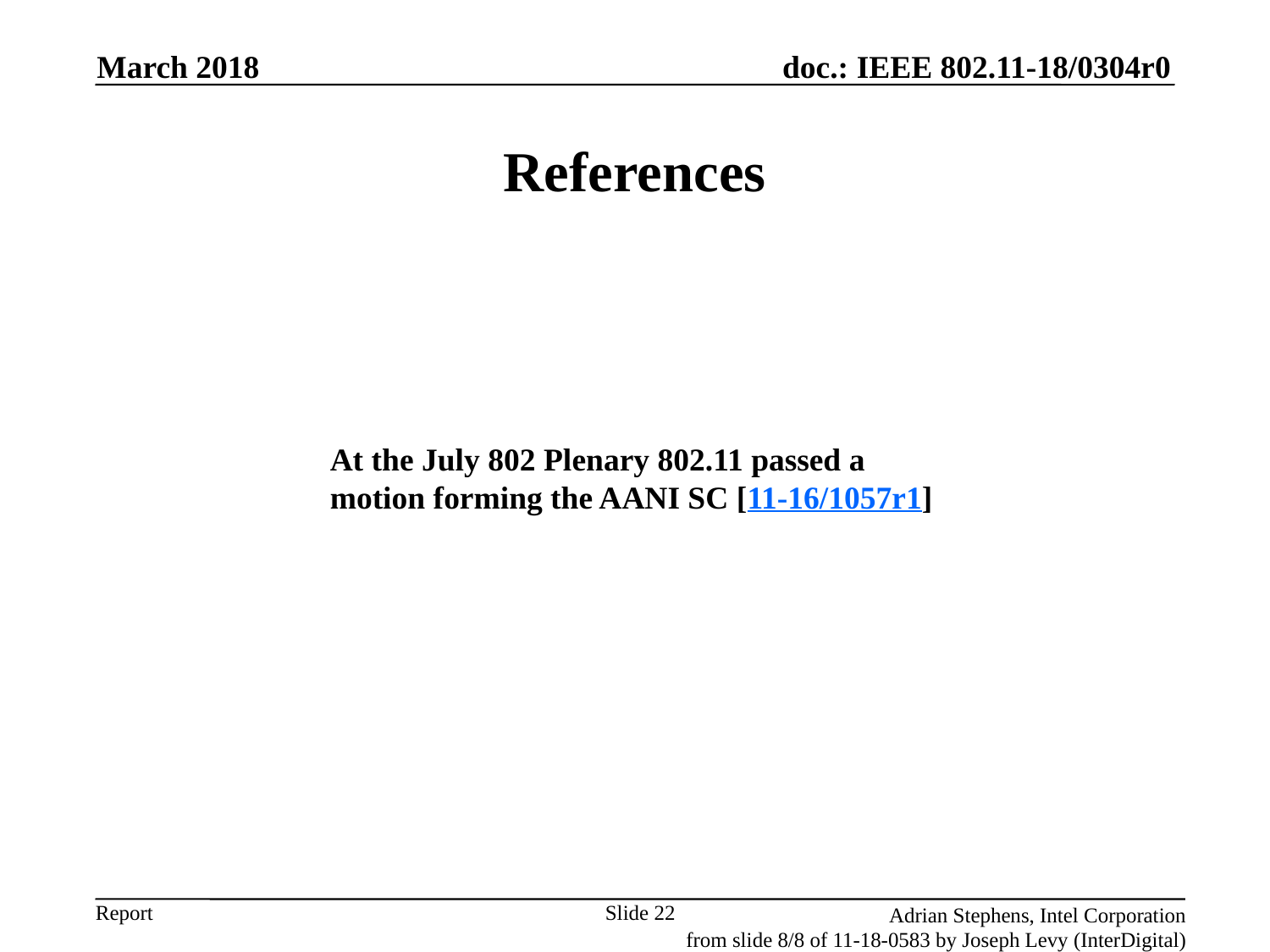

March 2018
# References

At the July 802 Plenary 802.11 passed a motion forming the AANI SC [11-16/1057r1]
Slide 22
Adrian Stephens, Intel Corporation
from slide 8/8 of 11-18-0583 by Joseph Levy (InterDigital)